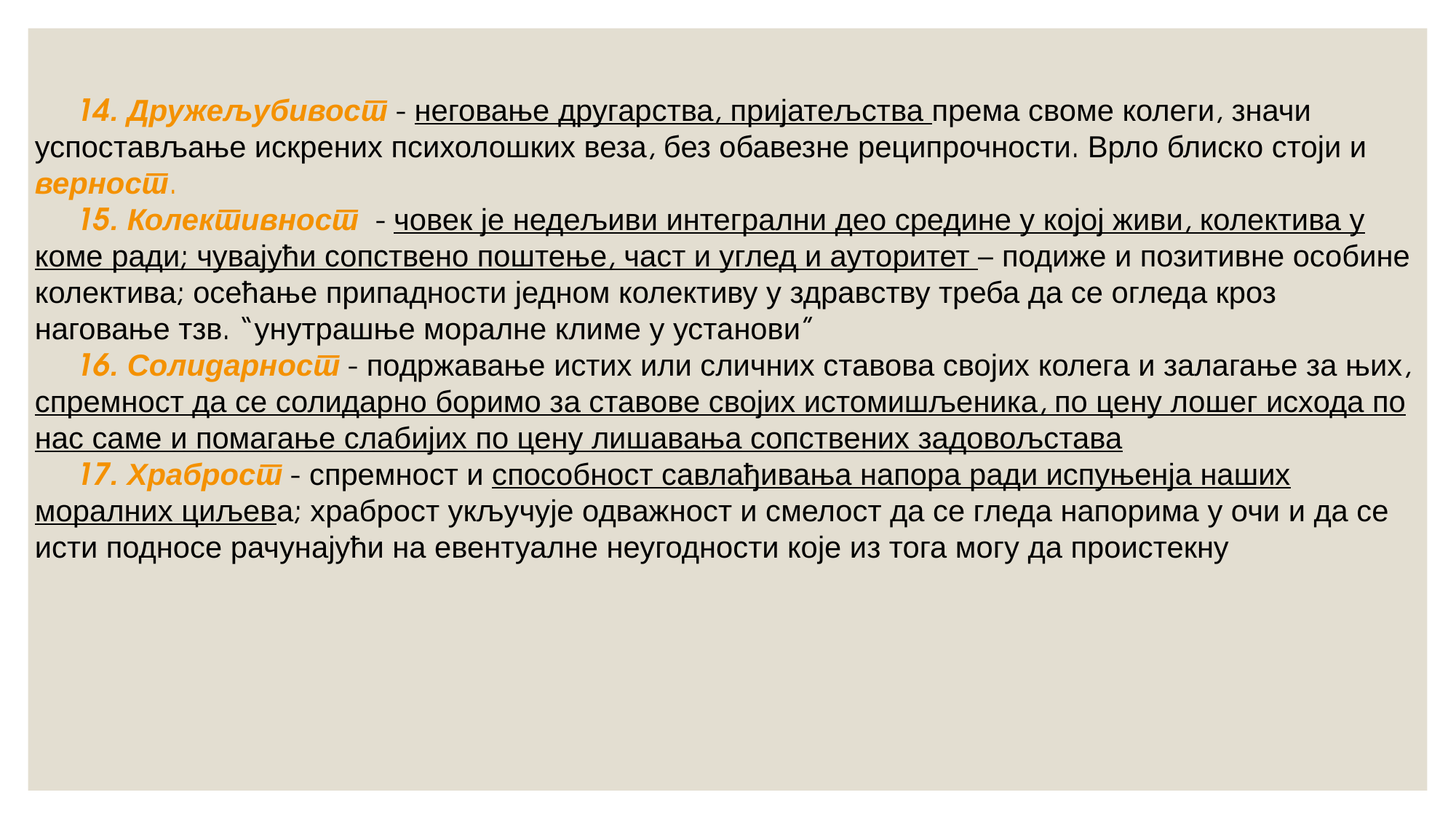

14. Дружељубивост - неговање другарства, пријатељства према своме колеги, значи успостављање искрених психолошких веза, без обавезне реципрочности. Врло блиско стоји и верност.
15. Колективност  - човек је недељиви интегрални део средине у којој живи, колектива у коме ради; чувајући сопствено поштење, част и углед и ауторитет – подиже и позитивне особине колектива; осећање припадности једном колективу у здравству треба да се огледа кроз наговање тзв. “унутрашње моралне климе у установи”
16. Солидарност - подржавање истих или сличних ставова својих колега и залагање за њих, спремност да се солидарно боримо за ставове својих истомишљеника, по цену лошег исхода по нас саме и помагање слабијих по цену лишавања сопствених задовољстава
17. Храброст - спремност и способност савлађивања напора ради испуњенја наших моралних циљева; храброст укључује одважност и смелост да се гледа напорима у очи и да се исти подносе рачунајући на евентуалне неугодности које из тога могу да проистекну